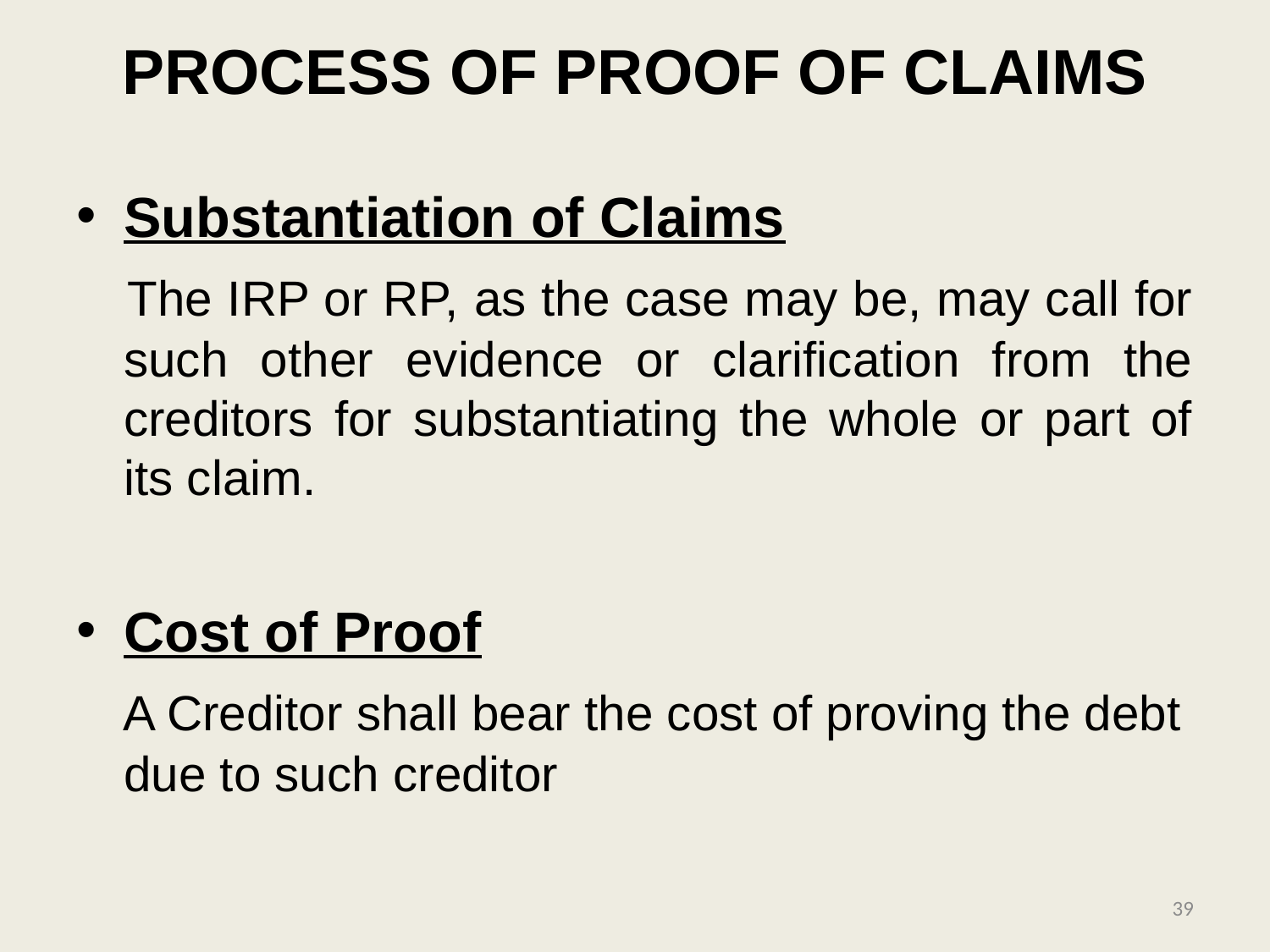

# PROCESS OF PROOF OF CLAIMS
Substantiation of Claims
   The IRP or RP, as the case may be, may call for such other evidence or clarification from the creditors for substantiating the whole or part of its claim.

Cost of Proof
   A Creditor shall bear the cost of proving the debt due to such creditor
39